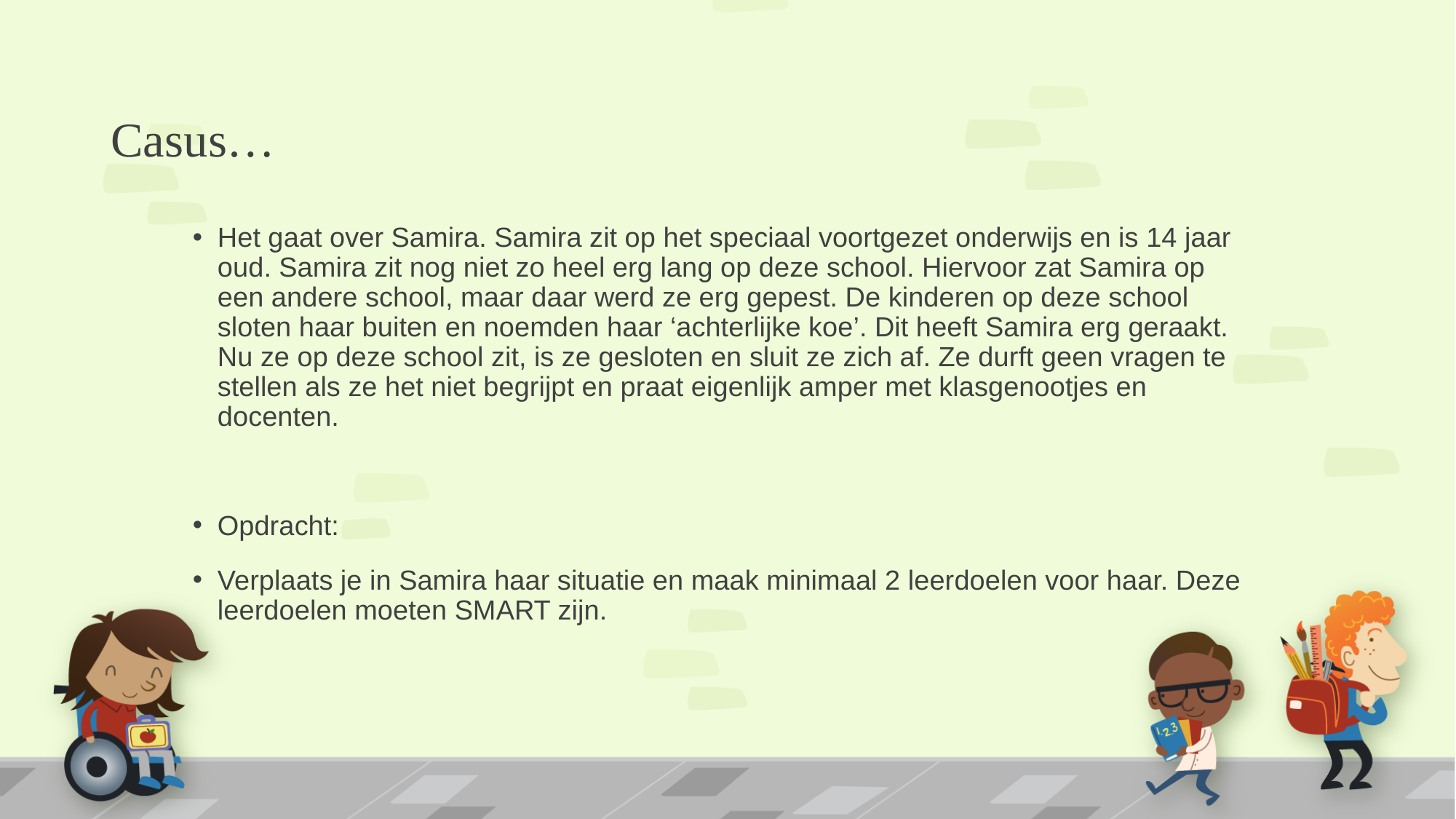

# Casus…
Het gaat over Samira. Samira zit op het speciaal voortgezet onderwijs en is 14 jaar oud. Samira zit nog niet zo heel erg lang op deze school. Hiervoor zat Samira op een andere school, maar daar werd ze erg gepest. De kinderen op deze school sloten haar buiten en noemden haar ‘achterlijke koe’. Dit heeft Samira erg geraakt. Nu ze op deze school zit, is ze gesloten en sluit ze zich af. Ze durft geen vragen te stellen als ze het niet begrijpt en praat eigenlijk amper met klasgenootjes en docenten.

Opdracht:
Verplaats je in Samira haar situatie en maak minimaal 2 leerdoelen voor haar. Deze leerdoelen moeten SMART zijn.